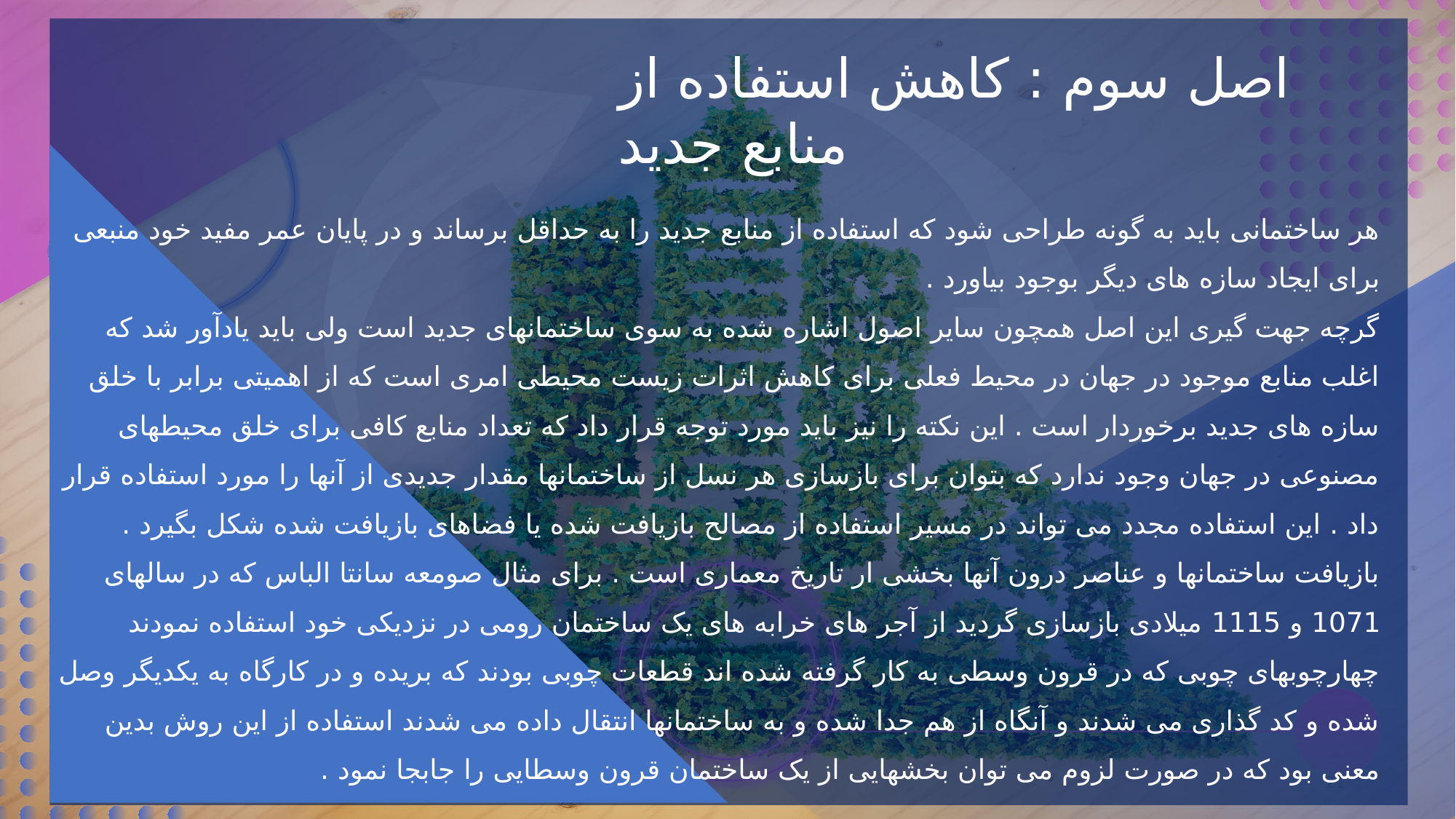

اصل سوم : کاهش استفاده از منابع جدید

هر ساختمانی باید به گونه طراحی شود که استفاده از منابع جدید را به حداقل برساند و در پایان عمر مفید خود منبعی برای ایجاد سازه های دیگر بوجود بیاورد .
گرچه جهت گیری این اصل همچون سایر اصول اشاره شده به سوی ساختمانهای جدید است ولی باید یادآور شد که اغلب منابع موجود در جهان در محیط فعلی برای کاهش اثرات زیست محیطی امری است که از اهمیتی برابر با خلق سازه های جدید برخوردار است . این نکته را نیز باید مورد توجه قرار داد که تعداد منابع کافی برای خلق محیطهای مصنوعی در جهان وجود ندارد که بتوان برای بازسازی هر نسل از ساختمانها مقدار جدیدی از آنها را مورد استفاده قرار داد . این استفاده مجدد می تواند در مسیر استفاده از مصالح بازیافت شده یا فضاهای بازیافت شده شکل بگیرد . بازیافت ساختمانها و عناصر درون آنها بخشی ار تاریخ معماری است . برای مثال صومعه سانتا الباس که در سالهای 1071 و 1115 میلادی بازسازی گردید از آجر های خرابه های یک ساختمان رومی در نزدیکی خود استفاده نمودند چهارچوبهای چوبی که در قرون وسطی به کار گرفته شده اند قطعات چوبی بودند که بریده و در کارگاه به یکدیگر وصل شده و کد گذاری می شدند و آنگاه از هم جدا شده و به ساختمانها انتقال داده می شدند استفاده از این روش بدین معنی بود که در صورت لزوم می توان بخشهایی از یک ساختمان قرون وسطایی را جابجا نمود .

21